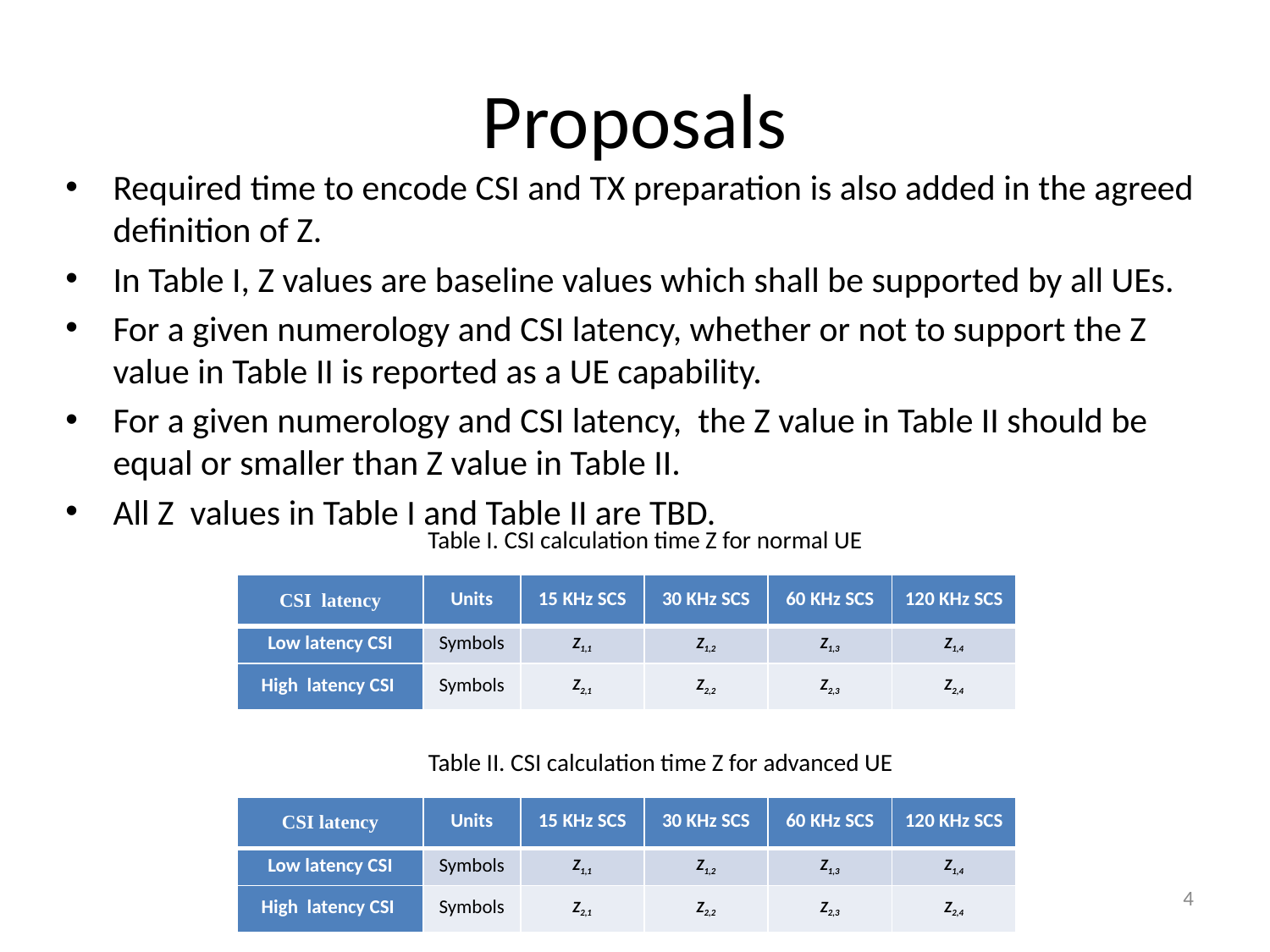

# Proposals
Required time to encode CSI and TX preparation is also added in the agreed definition of Z.
In Table I, Z values are baseline values which shall be supported by all UEs.
For a given numerology and CSI latency, whether or not to support the Z value in Table II is reported as a UE capability.
For a given numerology and CSI latency,  the Z value in Table II should be equal or smaller than Z value in Table II.
All Z  values in Table I and Table II are TBD.

Table I. CSI calculation time Z for normal UE
| CSI latency | Units | 15 KHz SCS | 30 KHz SCS | 60 KHz SCS | 120 KHz SCS |
| --- | --- | --- | --- | --- | --- |
| Low latency CSI | Symbols | Z1,1 | Z1,2 | Z1,3 | Z1,4 |
| High latency CSI | Symbols | Z2,1 | Z2,2 | Z2,3 | Z2,4 |
Table II. CSI calculation time Z for advanced UE
| CSI latency | Units | 15 KHz SCS | 30 KHz SCS | 60 KHz SCS | 120 KHz SCS |
| --- | --- | --- | --- | --- | --- |
| Low latency CSI | Symbols | Z1,1 | Z1,2 | Z1,3 | Z1,4 |
| High latency CSI | Symbols | Z2,1 | Z2,2 | Z2,3 | Z2,4 |
4